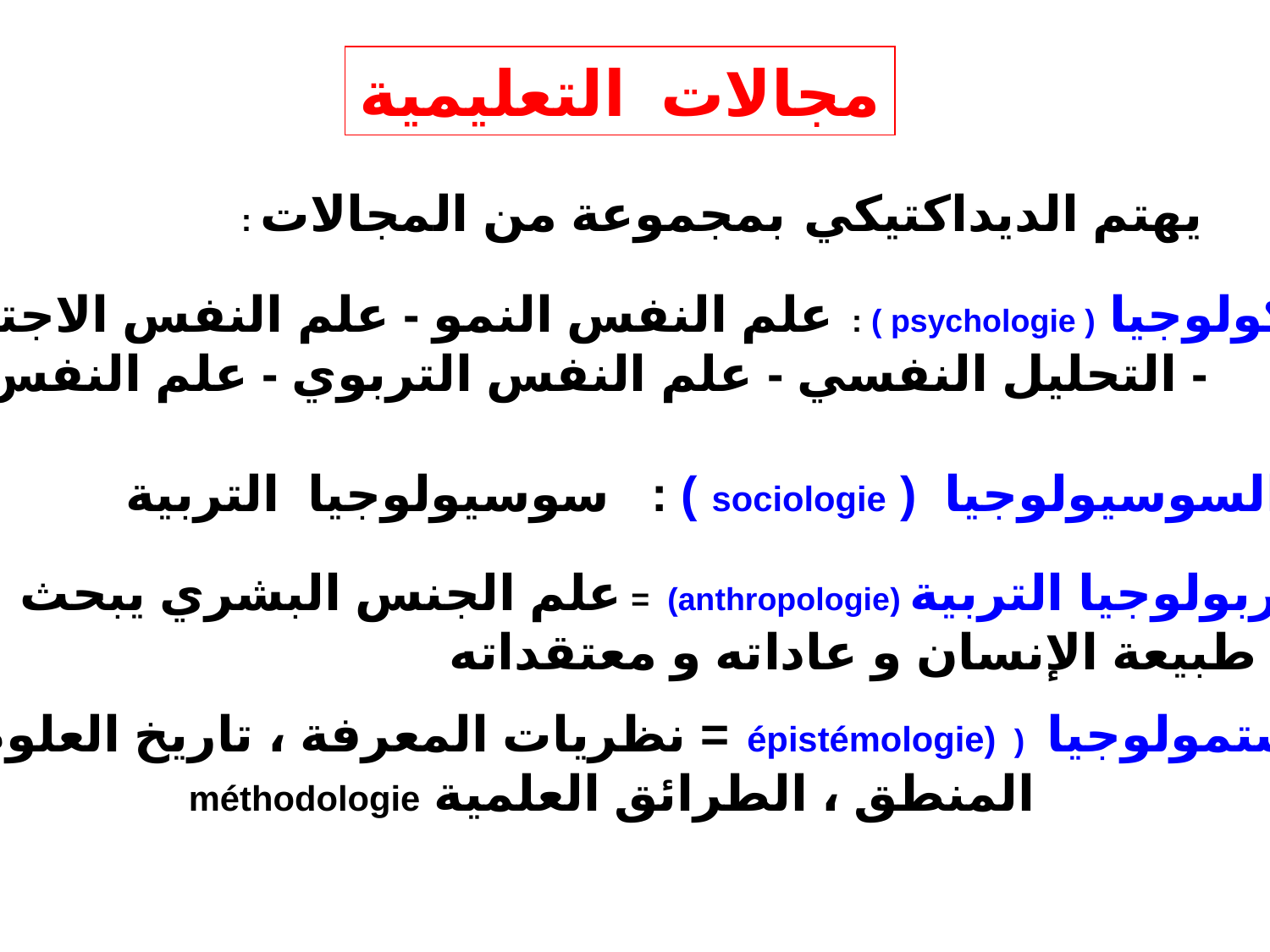

مجالات  التعليمية
يهتم الديداكتيكي  بمجموعة من المجالات :
-  السيكولوجيا ( psychologie ) :  علم النفس النمو - علم النفس الاجتماعي
                 - التحليل النفسي - علم النفس التربوي - علم النفس العام
-  السوسيولوجيا  ( sociologie ) :   سوسيولوجيا  التربية
- انتربولوجيا التربية (anthropologie)  = علم الجنس البشري يبحث
 في طبيعة الإنسان و عاداته و معتقداته
الابستمولوجيا  (  (épistémologie  = نظريات المعرفة ، تاريخ العلوم ،
                           المنطق ، الطرائق العلمية méthodologie